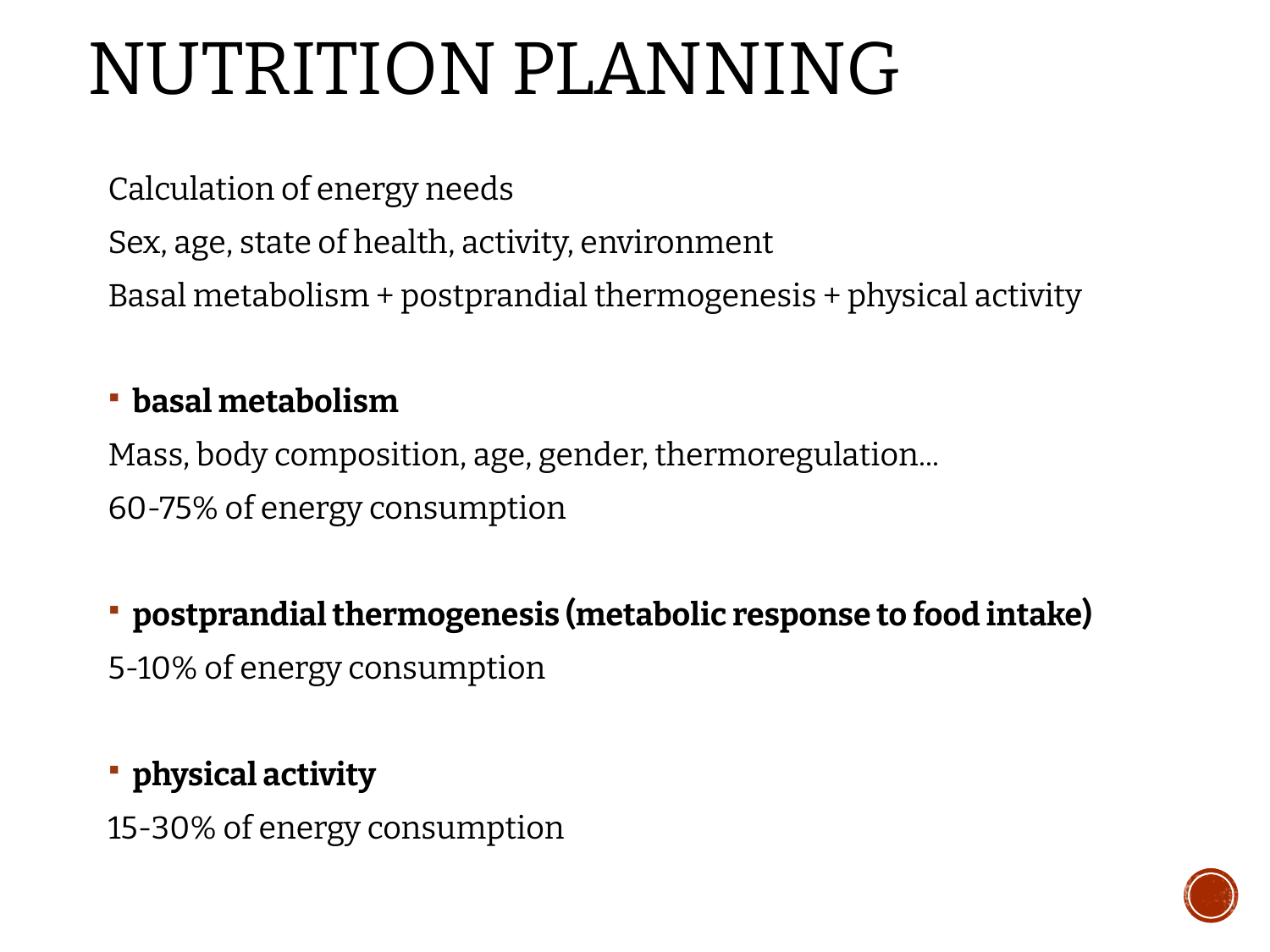

# Nutrition planning
Calculation of energy needs
Sex, age, state of health, activity, environment
Basal metabolism + postprandial thermogenesis + physical activity

basal metabolism
Mass, body composition, age, gender, thermoregulation...
60-75% of energy consumption

postprandial thermogenesis (metabolic response to food intake)
5-10% of energy consumption

physical activity
15-30% of energy consumption